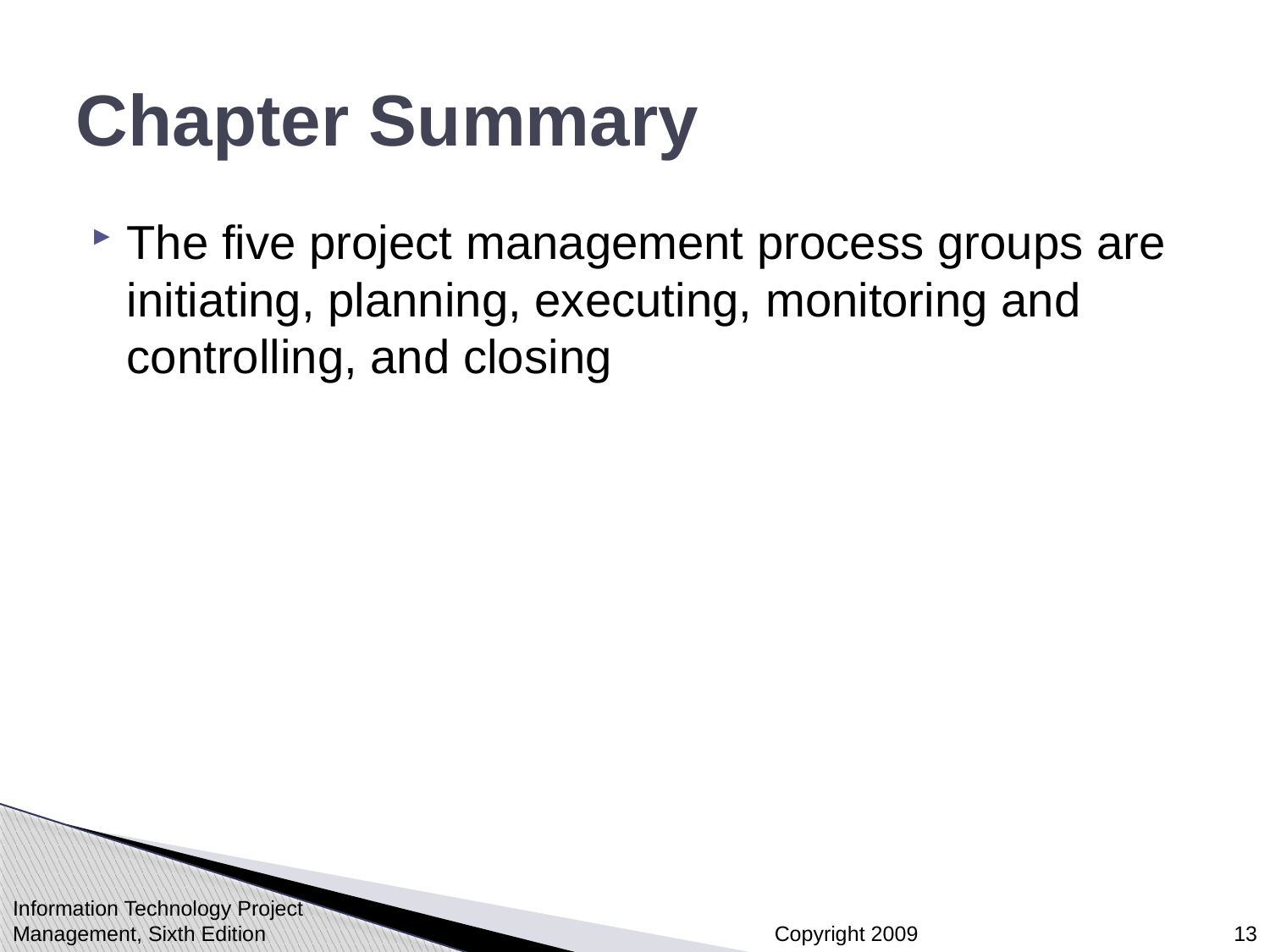

# Chapter Summary
The five project management process groups are initiating, planning, executing, monitoring and controlling, and closing

Information Technology Project Management, Sixth Edition
13